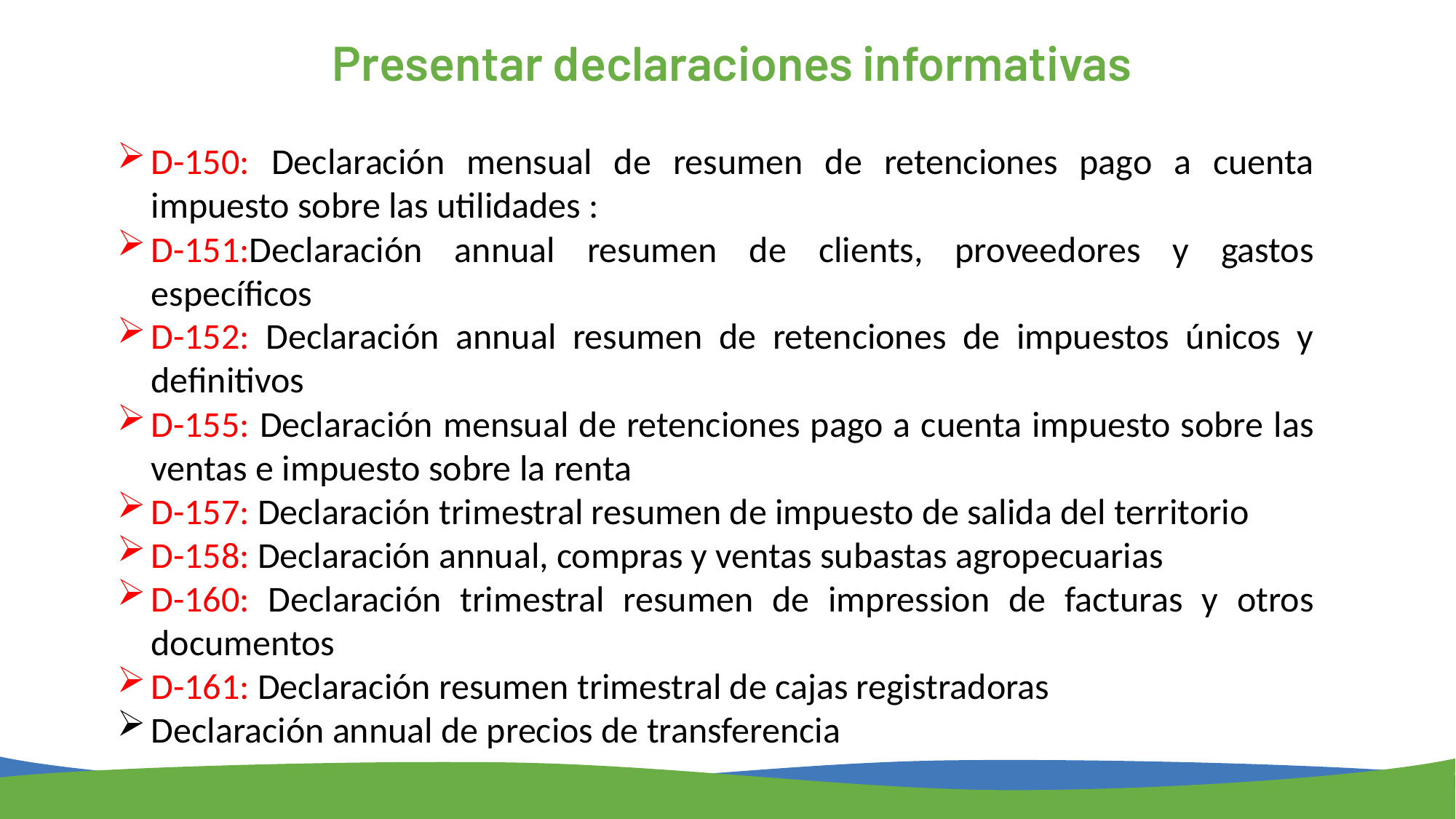

# Presentar declaraciones informativas
D-150: Declaración mensual de resumen de retenciones pago a cuenta impuesto sobre las utilidades :
D-151:Declaración annual resumen de clients, proveedores y gastos específicos
D-152: Declaración annual resumen de retenciones de impuestos únicos y definitivos
D-155: Declaración mensual de retenciones pago a cuenta impuesto sobre las ventas e impuesto sobre la renta
D-157: Declaración trimestral resumen de impuesto de salida del territorio
D-158: Declaración annual, compras y ventas subastas agropecuarias
D-160: Declaración trimestral resumen de impression de facturas y otros documentos
D-161: Declaración resumen trimestral de cajas registradoras
Declaración annual de precios de transferencia